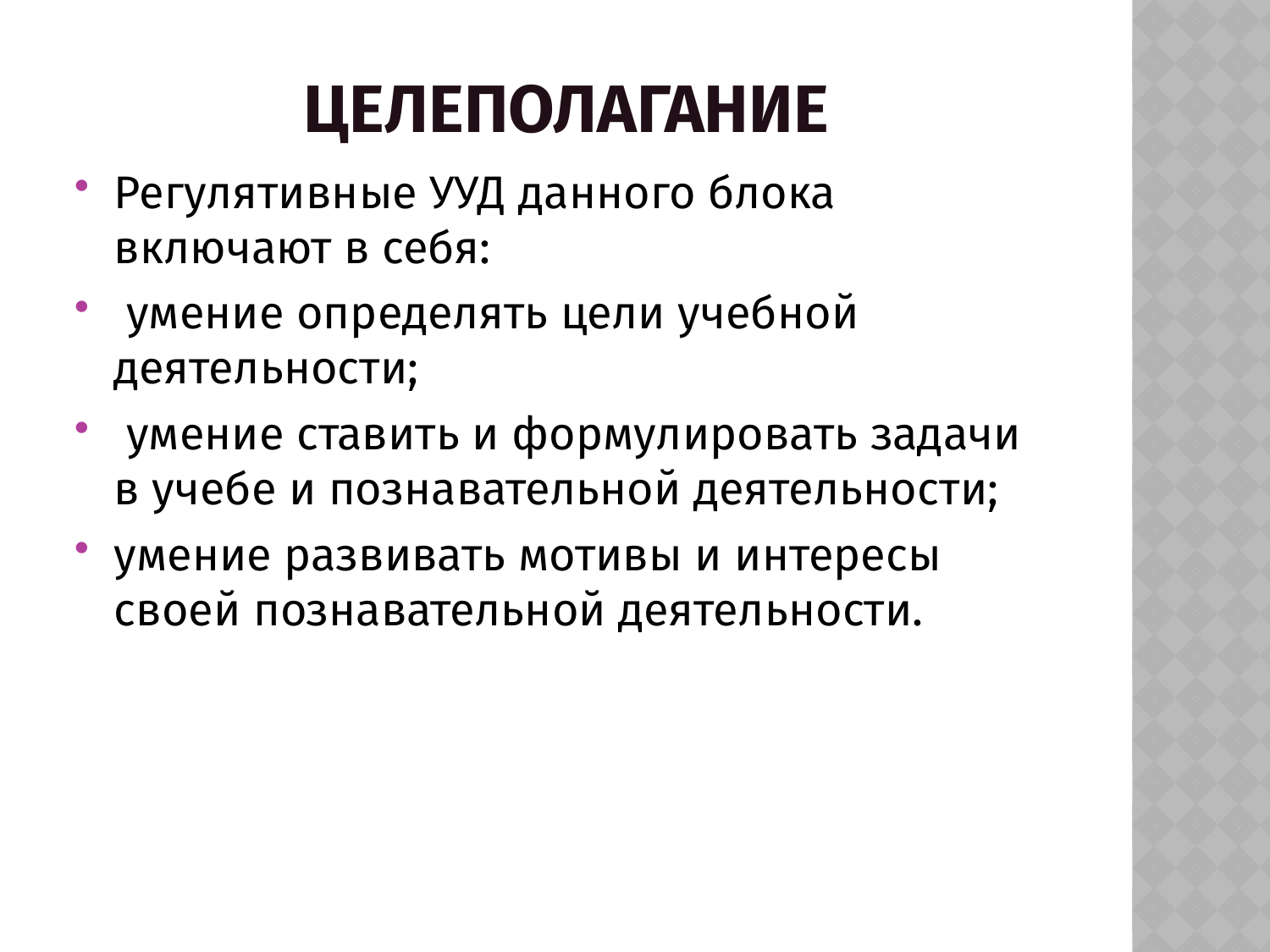

# Целеполагание
Регулятивные УУД данного блока включают в себя:
 умение определять цели учебной деятельности;
 умение ставить и формулировать задачи в учебе и познавательной деятельности;
умение развивать мотивы и интересы своей познавательной деятельности.